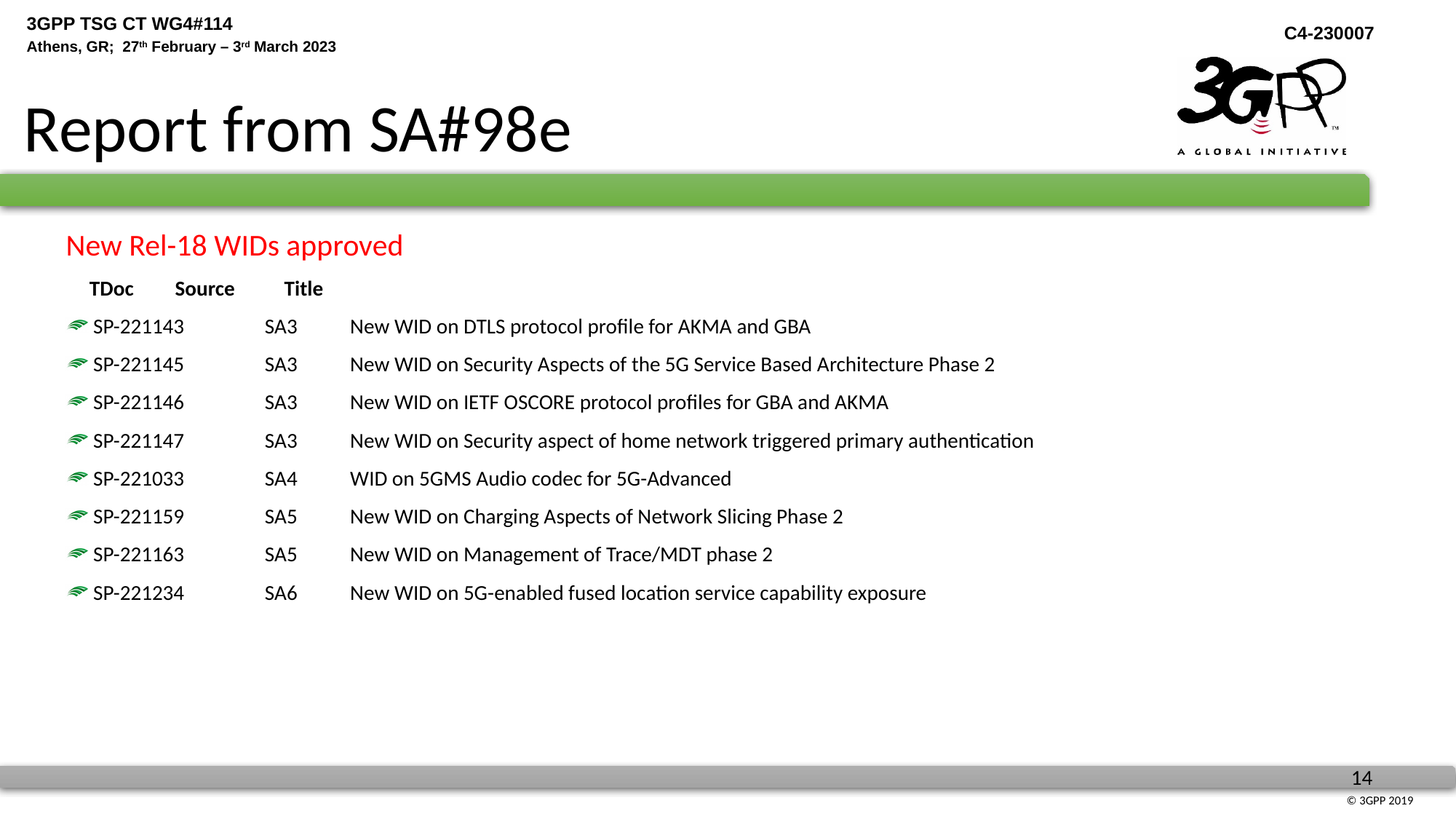

# Report from SA#98e
New Rel-18 WIDs approved
     TDoc	Source	Title
SP-221143	SA3	New WID on DTLS protocol profile for AKMA and GBA
SP-221145	SA3	New WID on Security Aspects of the 5G Service Based Architecture Phase 2
SP-221146	SA3	New WID on IETF OSCORE protocol profiles for GBA and AKMA
SP-221147	SA3	New WID on Security aspect of home network triggered primary authentication
SP-221033	SA4	WID on 5GMS Audio codec for 5G-Advanced
SP-221159	SA5	New WID on Charging Aspects of Network Slicing Phase 2
SP-221163	SA5	New WID on Management of Trace/MDT phase 2
SP-221234	SA6	New WID on 5G-enabled fused location service capability exposure